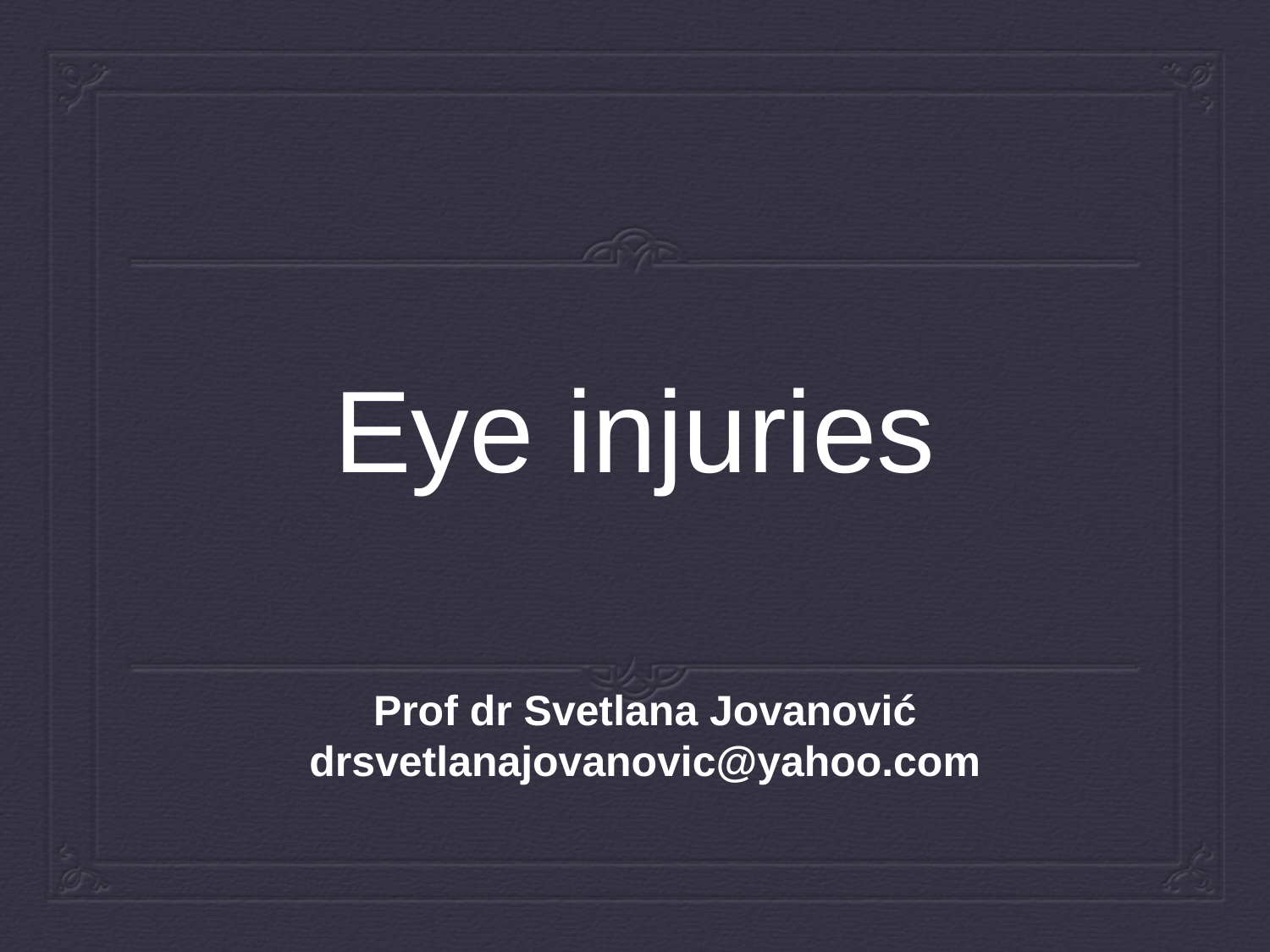

# Eye injuries
Prof dr Svetlana Jovanović
drsvetlanajovanovic@yahoo.com